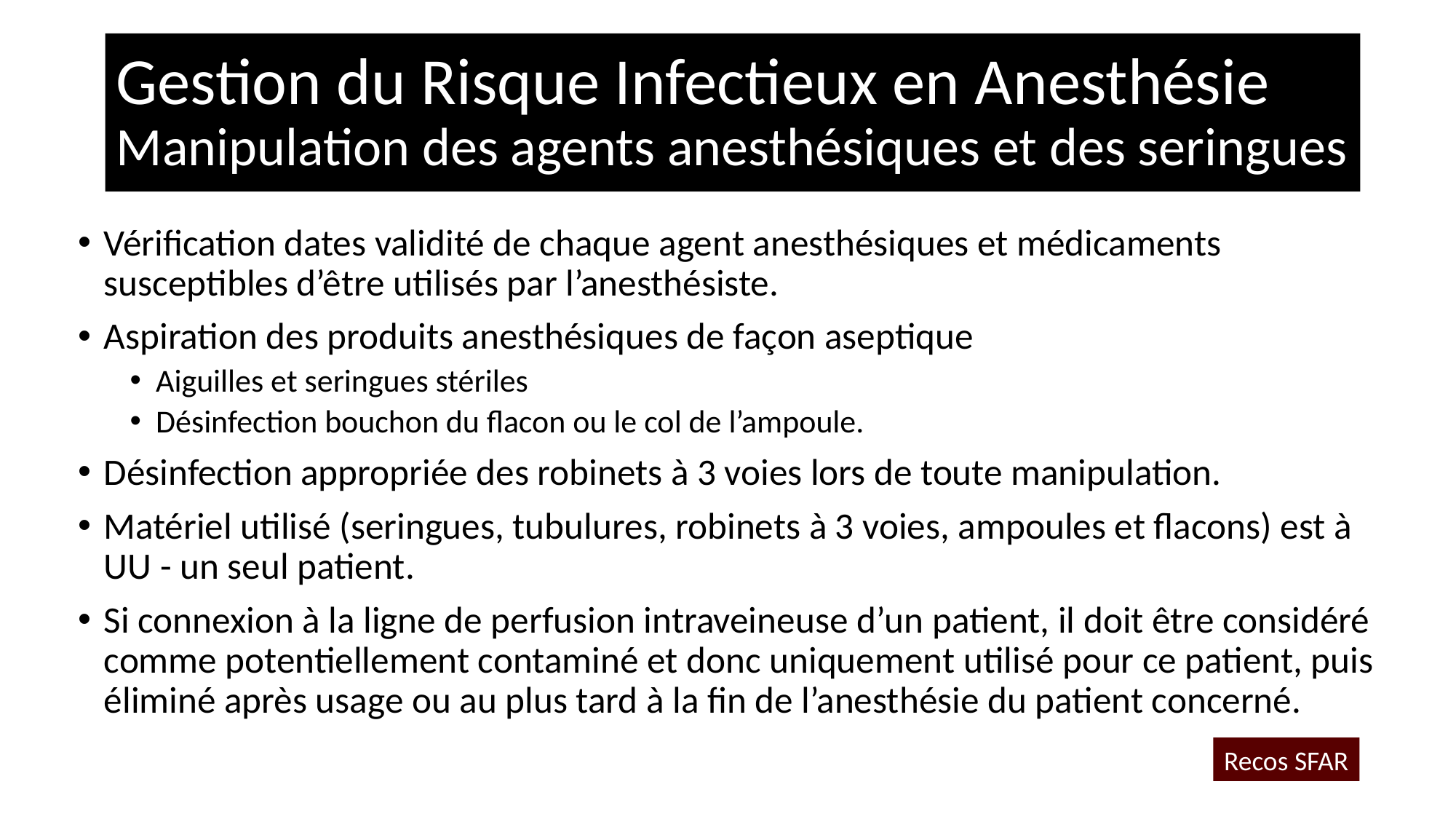

# Gestion du Risque Infectieux en Anesthésie Manipulation des agents anesthésiques et des seringues
Vérification dates validité de chaque agent anesthésiques et médicaments susceptibles d’être utilisés par l’anesthésiste.
Aspiration des produits anesthésiques de façon aseptique
Aiguilles et seringues stériles
Désinfection bouchon du flacon ou le col de l’ampoule.
Désinfection appropriée des robinets à 3 voies lors de toute manipulation.
Matériel utilisé (seringues, tubulures, robinets à 3 voies, ampoules et flacons) est à UU - un seul patient.
Si connexion à la ligne de perfusion intraveineuse d’un patient, il doit être considéré comme potentiellement contaminé et donc uniquement utilisé pour ce patient, puis éliminé après usage ou au plus tard à la fin de l’anesthésie du patient concerné.

Recos SFAR